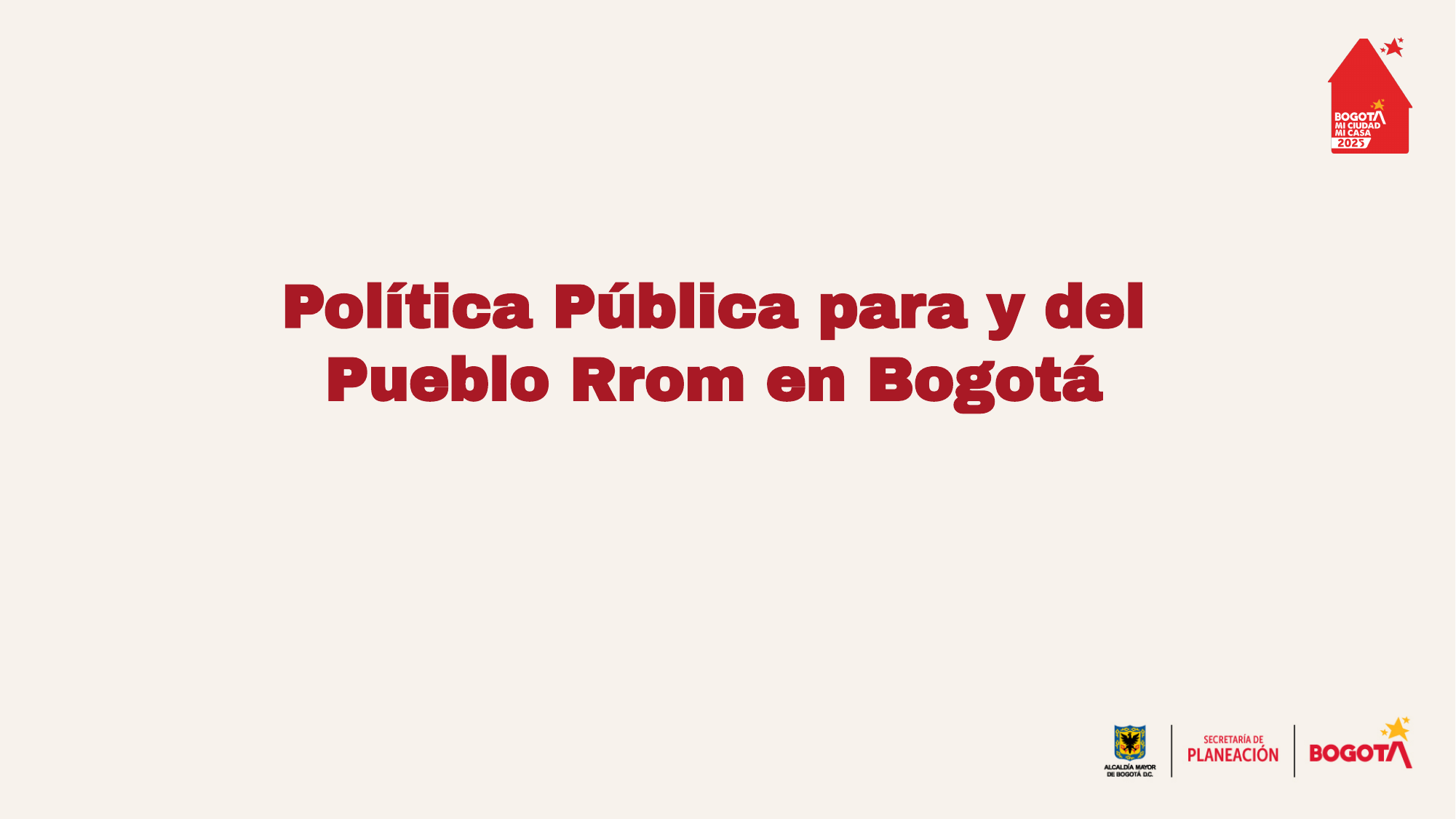

Política Pública para y del Pueblo Rrom en Bogotá